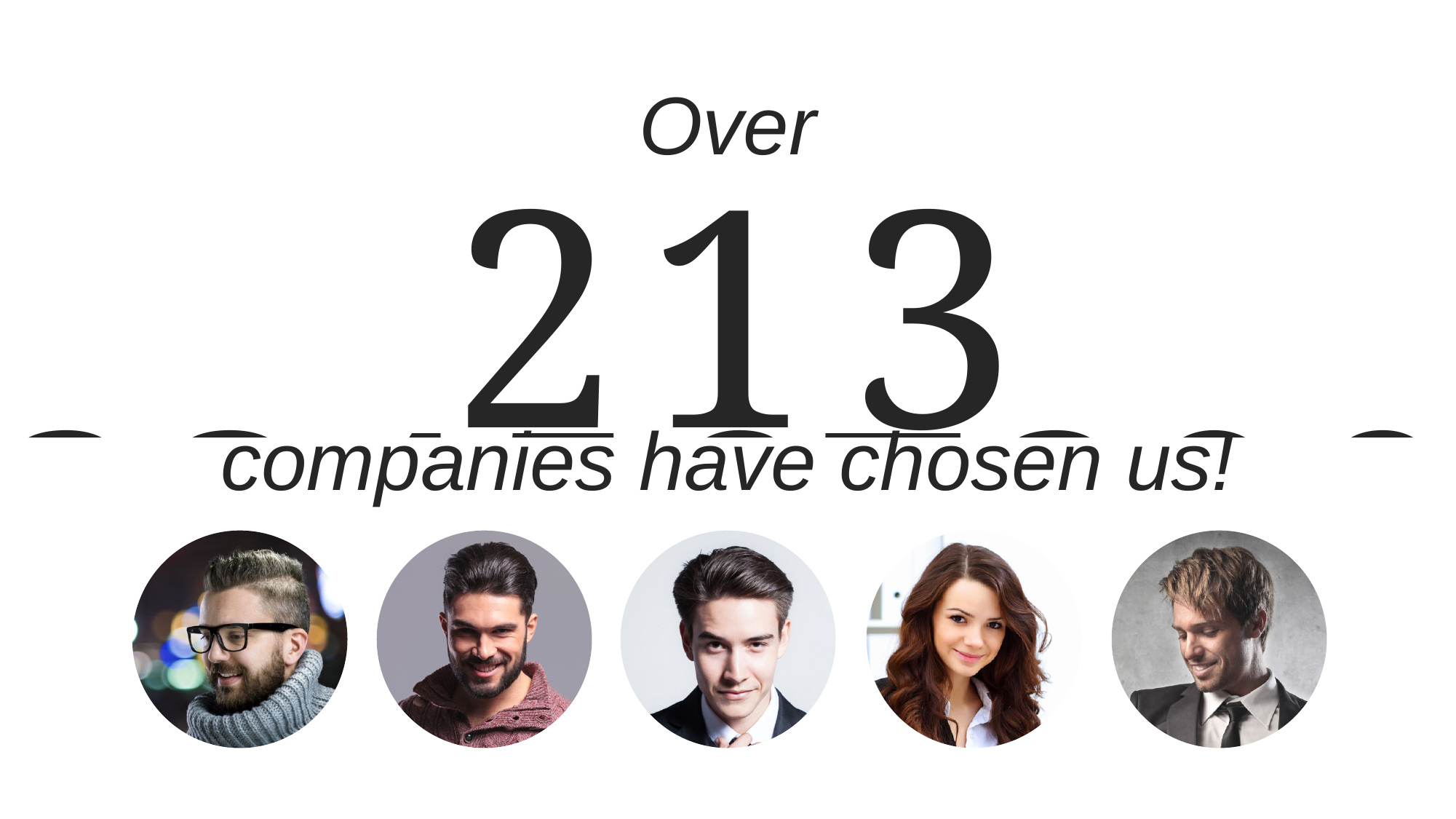

31234567890
00234567890

Over
2
1
3

12345678901
companies have chosen us!